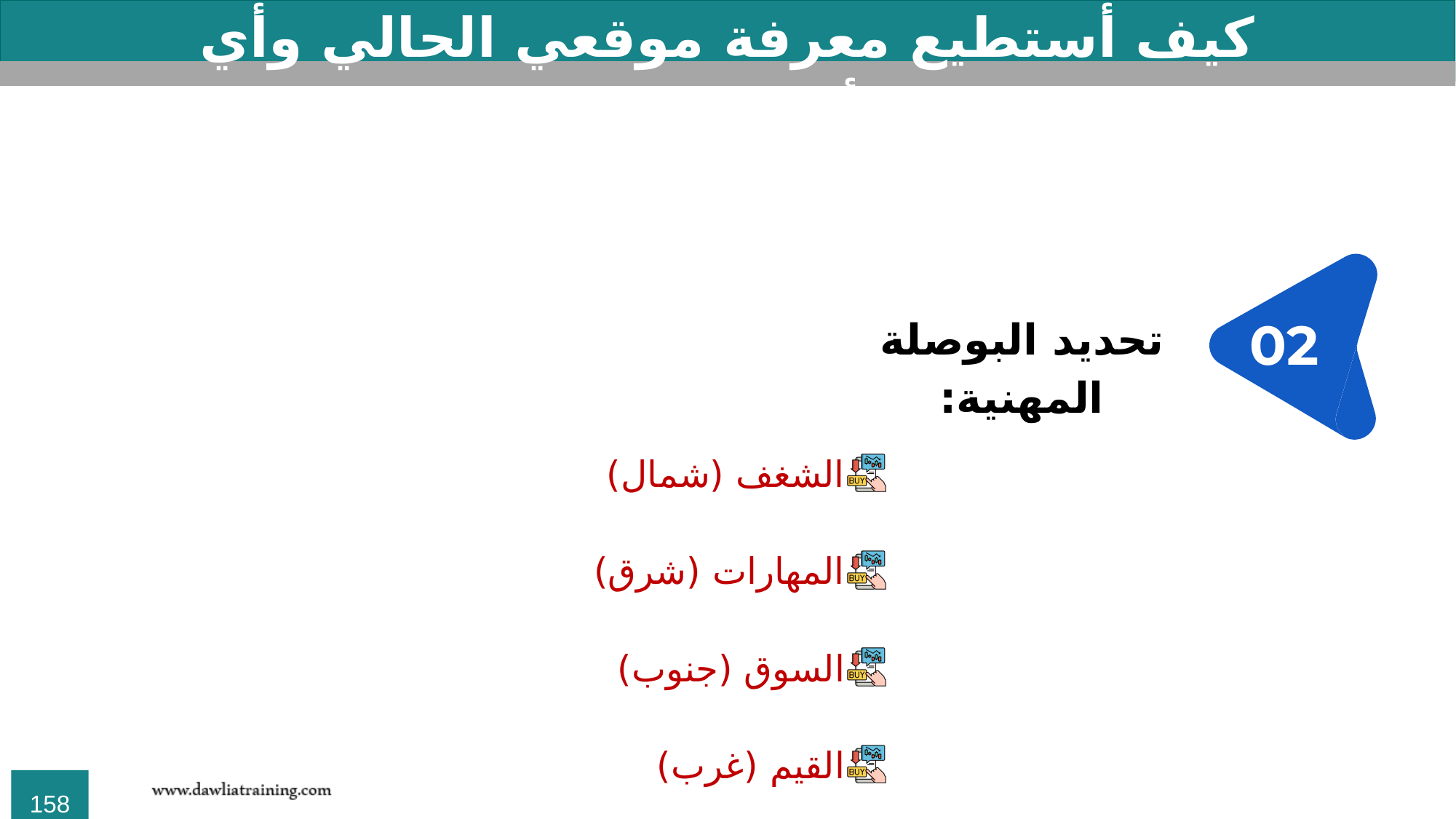

كيف أستطيع معرفة موقعي الحالي وأي اتجاه سأسلك في البداية؟

تحديد البوصلة المهنية:
02
الشغف (شمال)
المهارات (شرق)
السوق (جنوب)
القيم (غرب)